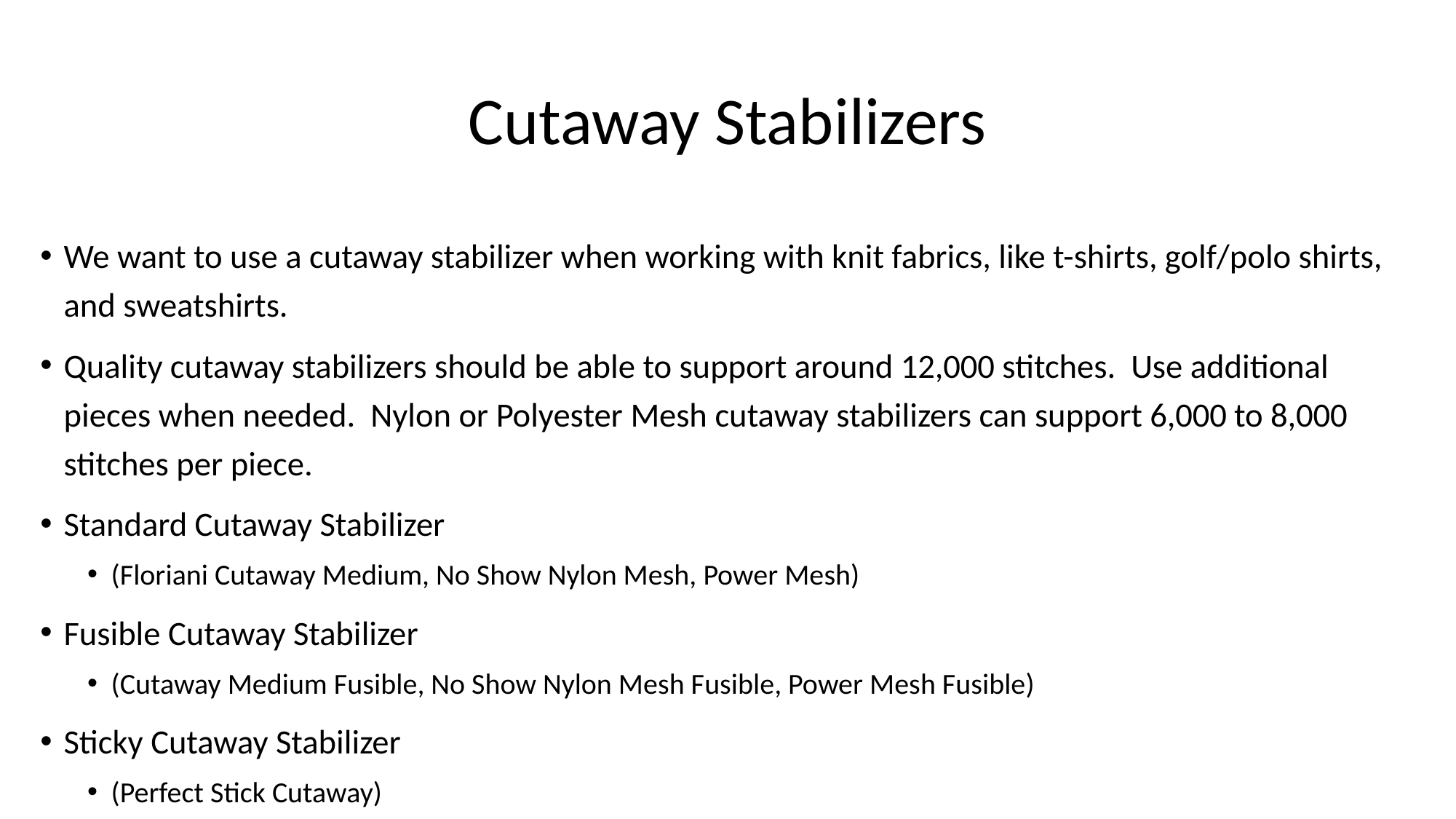

# Cutaway Stabilizers
We want to use a cutaway stabilizer when working with knit fabrics, like t-shirts, golf/polo shirts, and sweatshirts.
Quality cutaway stabilizers should be able to support around 12,000 stitches.  Use additional pieces when needed.  Nylon or Polyester Mesh cutaway stabilizers can support 6,000 to 8,000 stitches per piece.
Standard Cutaway Stabilizer
(Floriani Cutaway Medium, No Show Nylon Mesh, Power Mesh)
Fusible Cutaway Stabilizer
(Cutaway Medium Fusible, No Show Nylon Mesh Fusible, Power Mesh Fusible)
Sticky Cutaway Stabilizer
(Perfect Stick Cutaway)